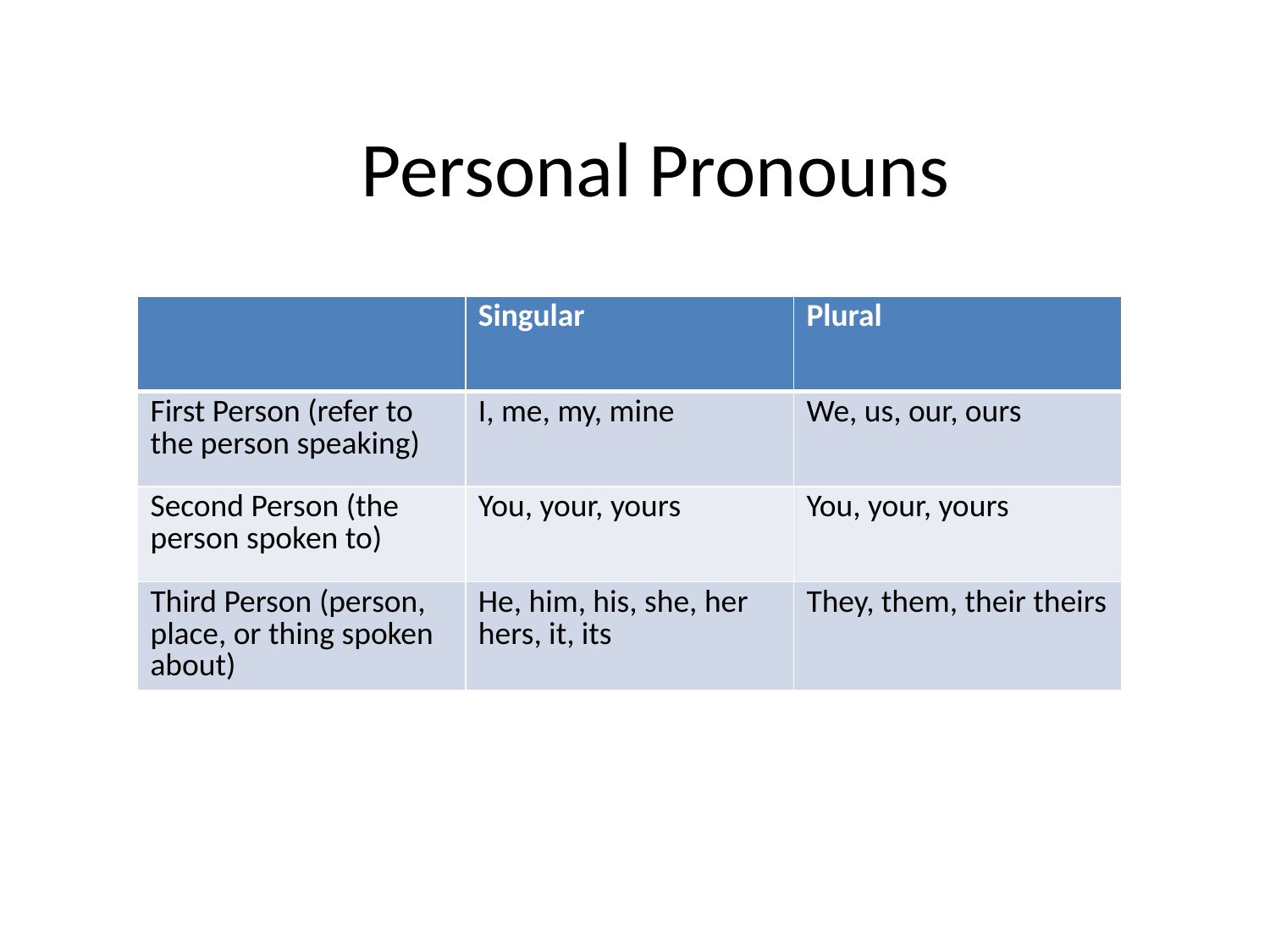

# Personal Pronouns
|  | Singular | Plural |
| --- | --- | --- |
| First Person (refer to the person speaking) | I, me, my, mine | We, us, our, ours |
| Second Person (the person spoken to) | You, your, yours | You, your, yours |
| Third Person (person, place, or thing spoken about) | He, him, his, she, her hers, it, its | They, them, their theirs |